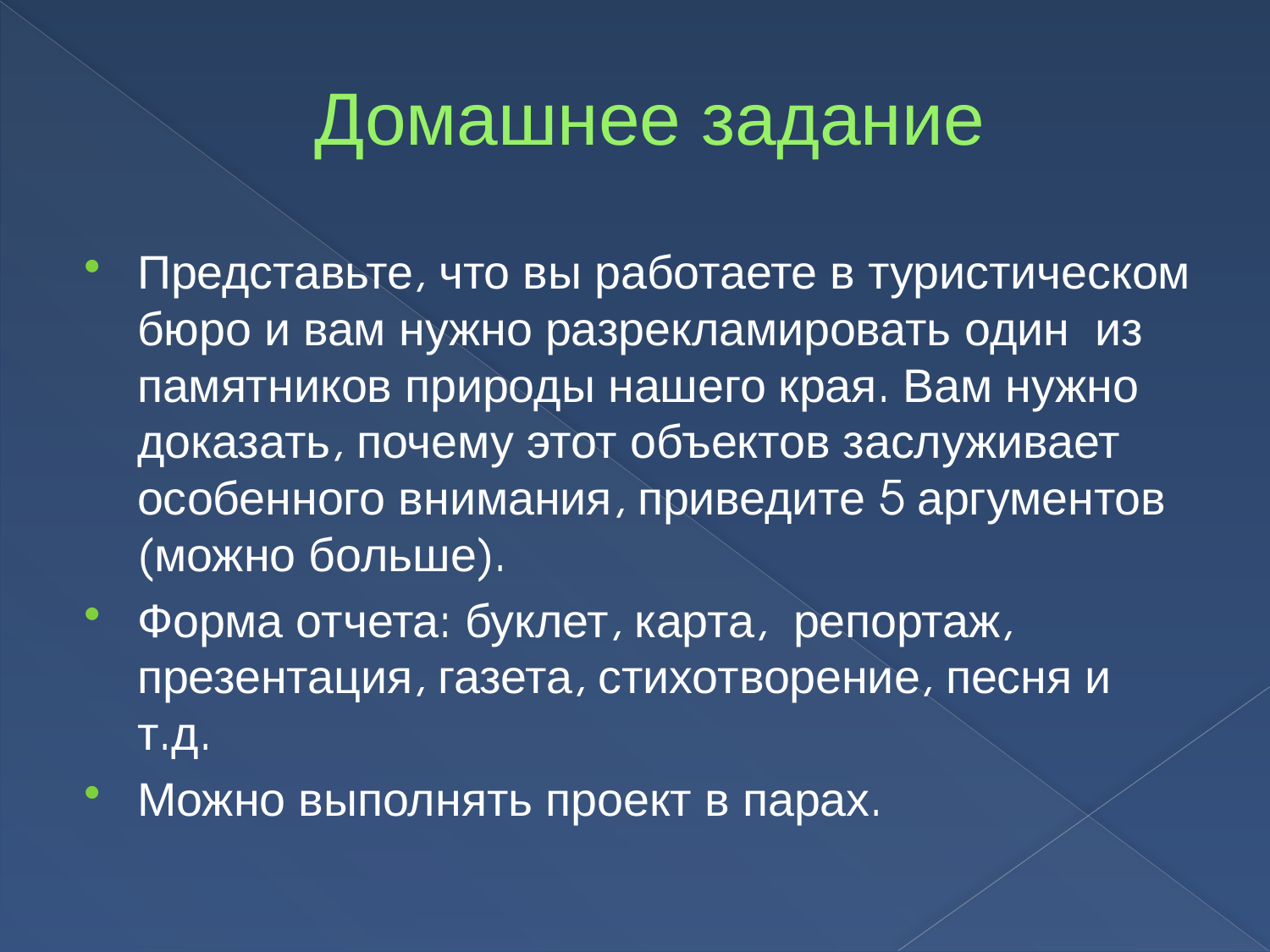

# Домашнее задание
Представьте, что вы работаете в туристическом бюро и вам нужно разрекламировать один  из памятников природы нашего края. Вам нужно доказать, почему этот объектов заслуживает  особенного внимания, приведите 5 аргументов (можно больше).
Форма отчета: буклет, карта,  репортаж, презентация, газета, стихотворение, песня и т.д.
Можно выполнять проект в парах.